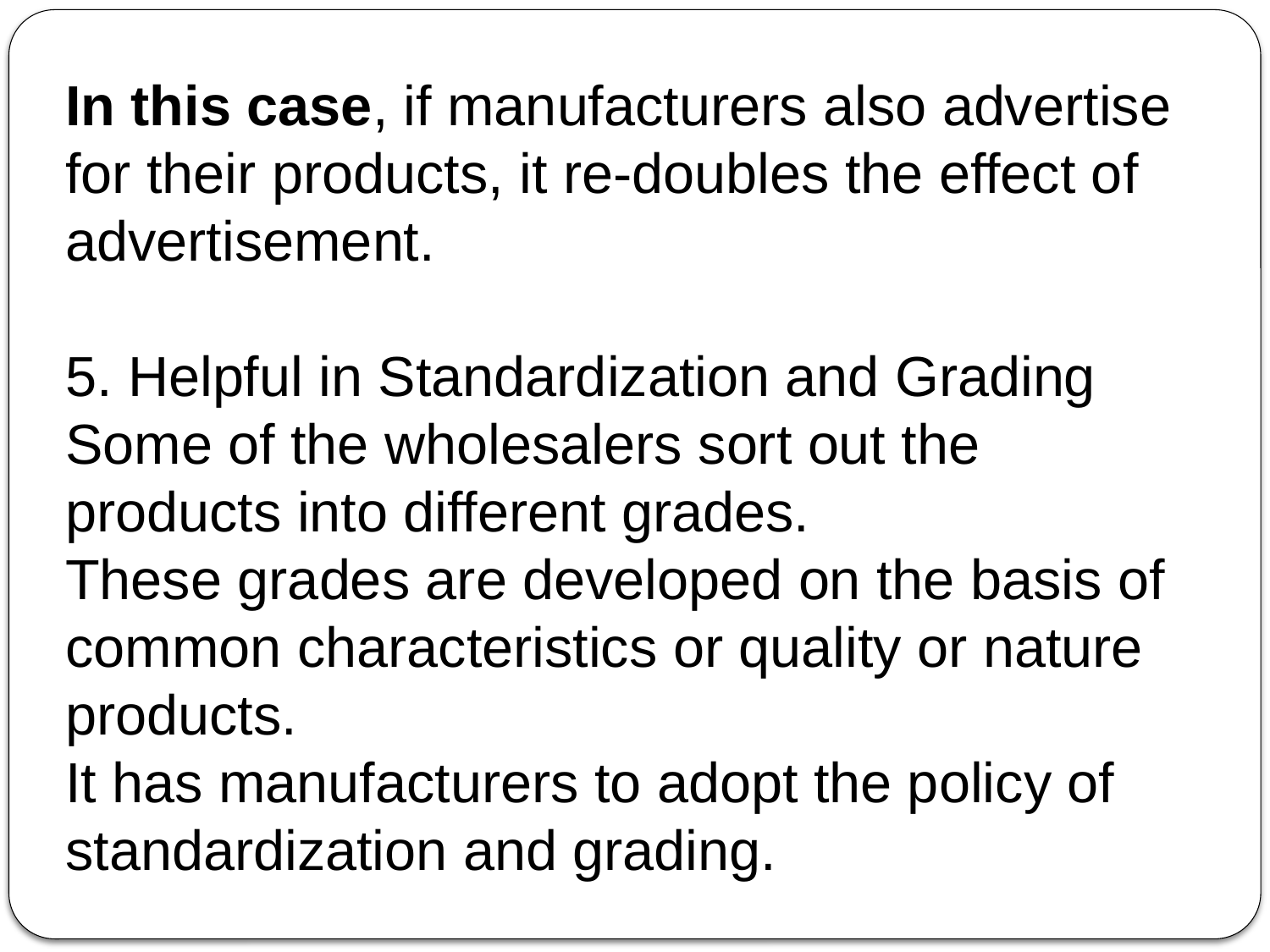

In this case, if manufacturers also advertise for their products, it re-doubles the effect of advertisement.

5. Helpful in Standardization and Grading
Some of the wholesalers sort out the products into different grades.
These grades are developed on the basis of common characteristics or quality or nature products.
It has manufacturers to adopt the policy of standardization and grading.